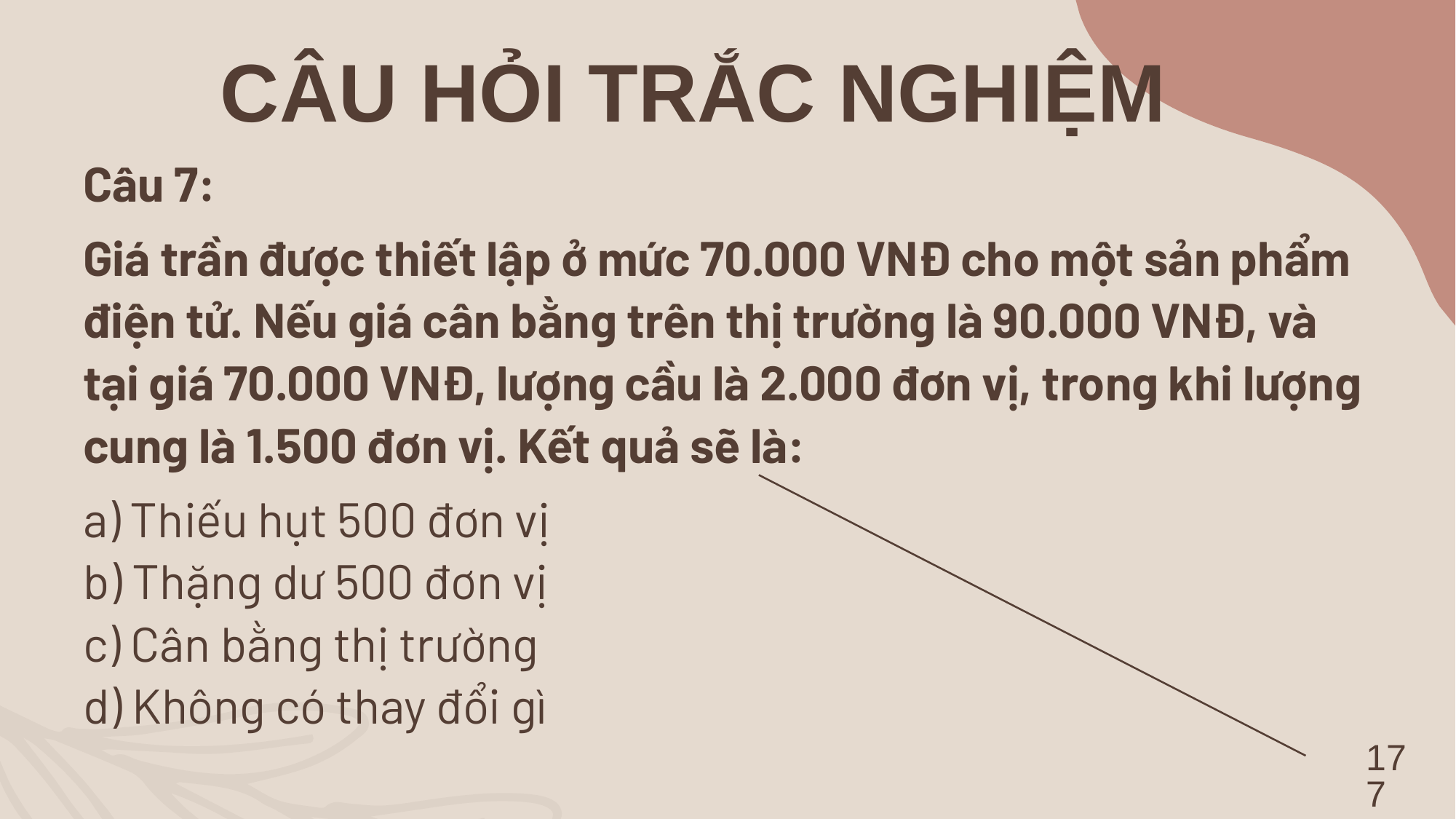

CÂU HỎI TRẮC NGHIỆM
Câu 7:
Giá trần được thiết lập ở mức 70.000 VNĐ cho một sản phẩm điện tử. Nếu giá cân bằng trên thị trường là 90.000 VNĐ, và tại giá 70.000 VNĐ, lượng cầu là 2.000 đơn vị, trong khi lượng cung là 1.500 đơn vị. Kết quả sẽ là:
a) Thiếu hụt 500 đơn vị
b) Thặng dư 500 đơn vị
c) Cân bằng thị trường
d) Không có thay đổi gì
177